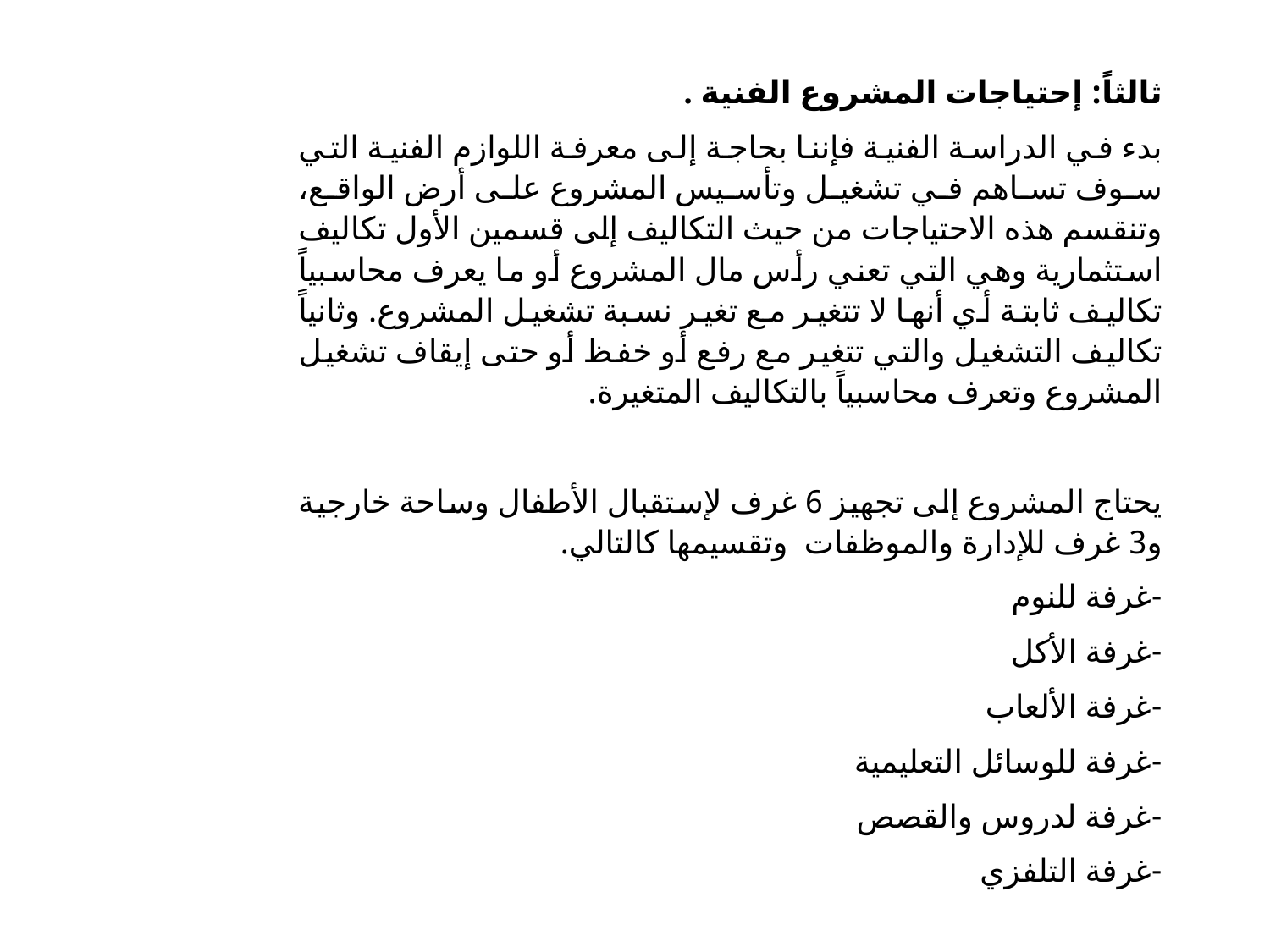

ثالثاً: إحتياجات المشروع الفنية .
بدء في الدراسة الفنية فإننا بحاجة إلى معرفة اللوازم الفنية التي سوف تساهم في تشغيل وتأسيس المشروع على أرض الواقع، وتنقسم هذه الاحتياجات من حيث التكاليف إلى قسمين الأول تكاليف استثمارية وهي التي تعني رأس مال المشروع أو ما يعرف محاسبياً تكاليف ثابتة أي أنها لا تتغير مع تغير نسبة تشغيل المشروع. وثانياً تكاليف التشغيل والتي تتغير مع رفع أو خفظ أو حتى إيقاف تشغيل المشروع وتعرف محاسبياً بالتكاليف المتغيرة.

يحتاج المشروع إلى تجهيز 6 غرف لإستقبال الأطفال وساحة خارجية و3 غرف للإدارة والموظفات  وتقسيمها كالتالي.
-	غرفة للنوم
-	غرفة الأكل
-	غرفة الألعاب
-	غرفة للوسائل التعليمية
-	غرفة لدروس والقصص
-	غرفة التلفزي